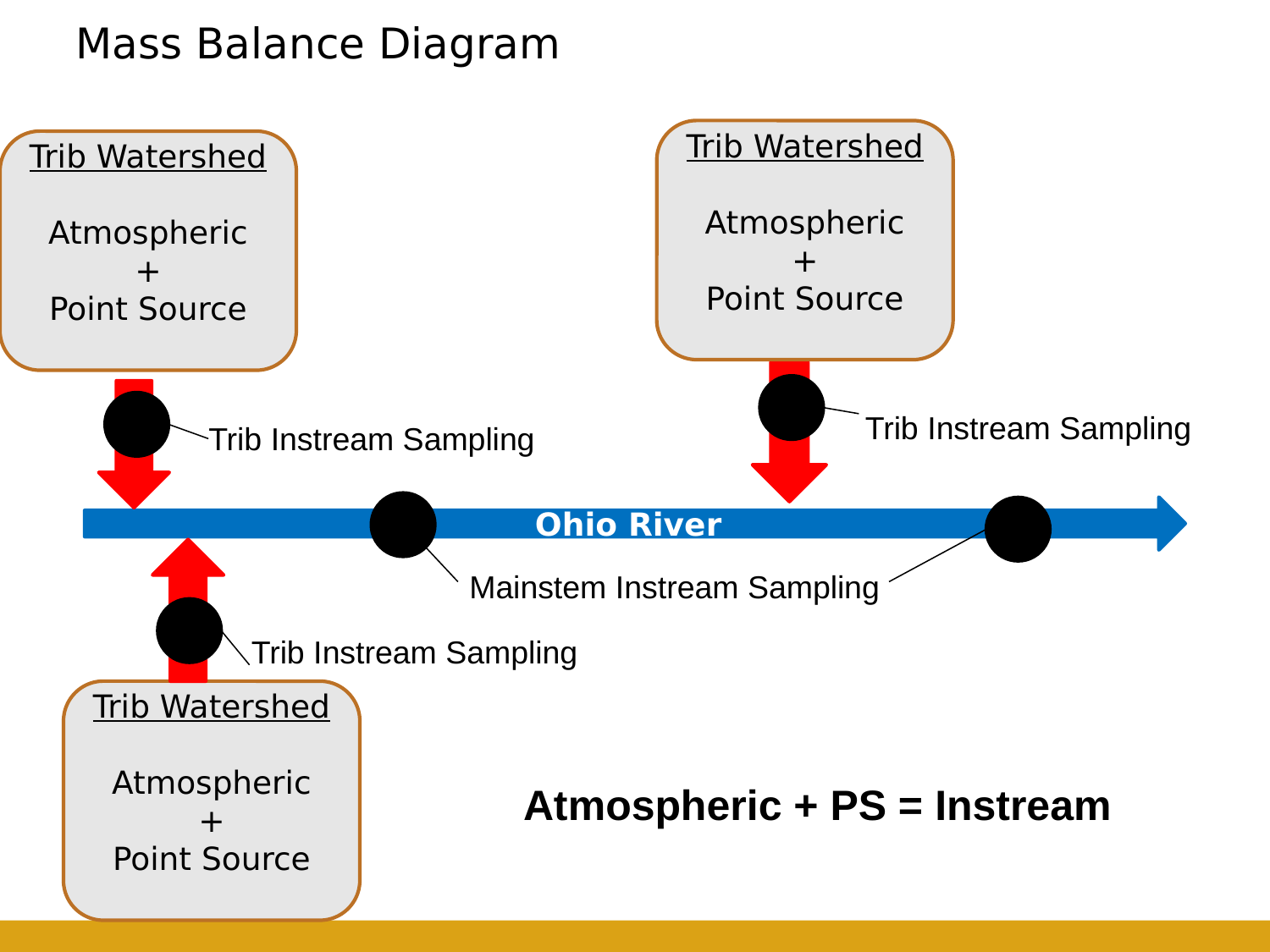

Trib Watershed

Atmospheric
+
Point Source

# Mass Balance Diagram

Trib Watershed

Atmospheric
+
Point Source

Trib Watershed

Atmospheric
+
Point Source

Trib Watershed

Atmospheric
+
Point Source

Trib Instream Sampling
Trib Instream Sampling

Ohio River

Trib Watershed

Atmospheric
+
Point Source

Mainstem Instream Sampling

Trib Instream Sampling

Trib Watershed

Atmospheric
+
Point Source

Atmospheric + PS = Instream